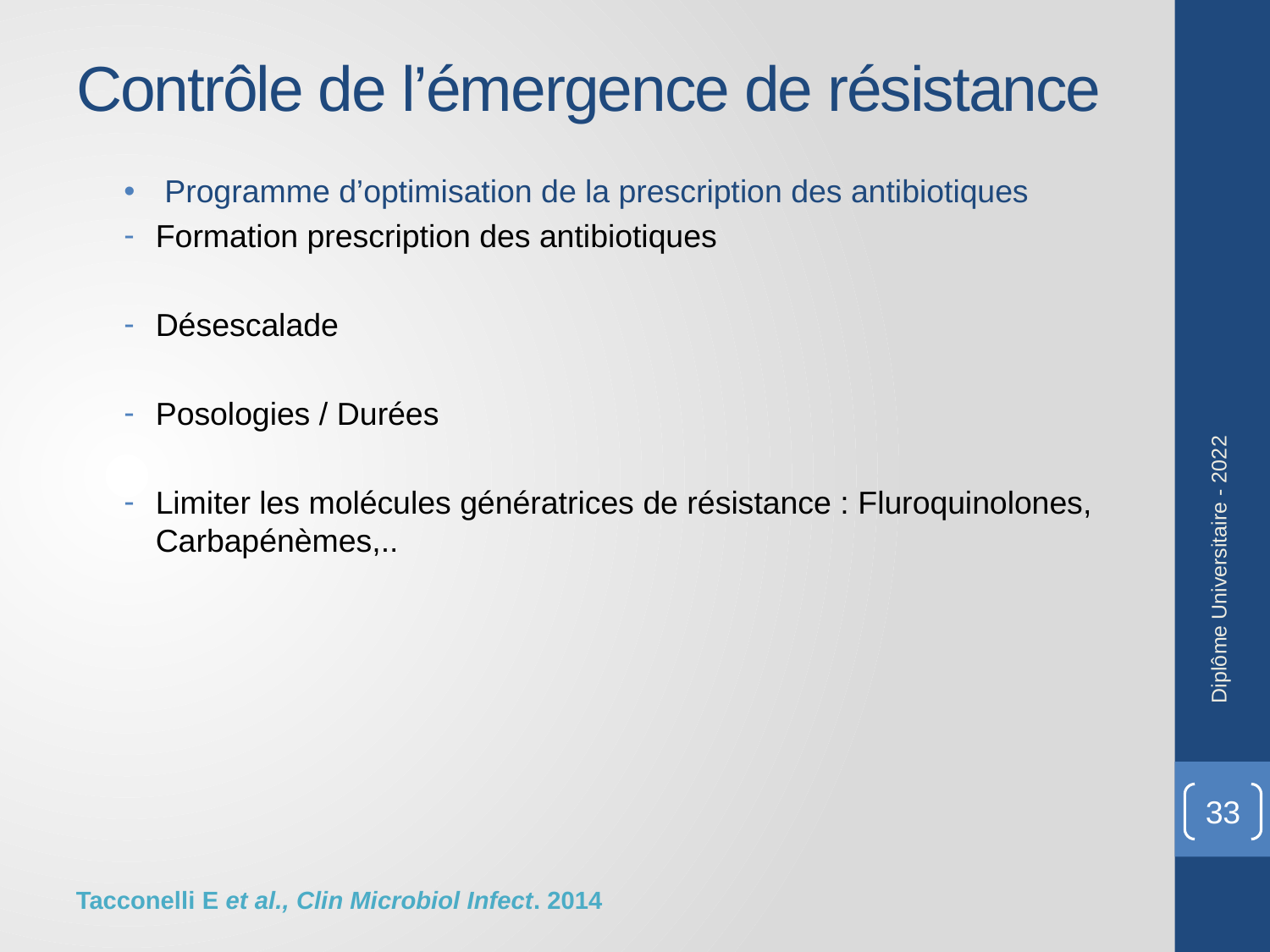

# Contrôle de l’émergence de résistance
 Programme d’optimisation de la prescription des antibiotiques
Formation prescription des antibiotiques

Désescalade

Posologies / Durées

Limiter les molécules génératrices de résistance : Fluroquinolones, Carbapénèmes,..

Diplôme Universitaire - 2022
33
Tacconelli E et al., Clin Microbiol Infect. 2014